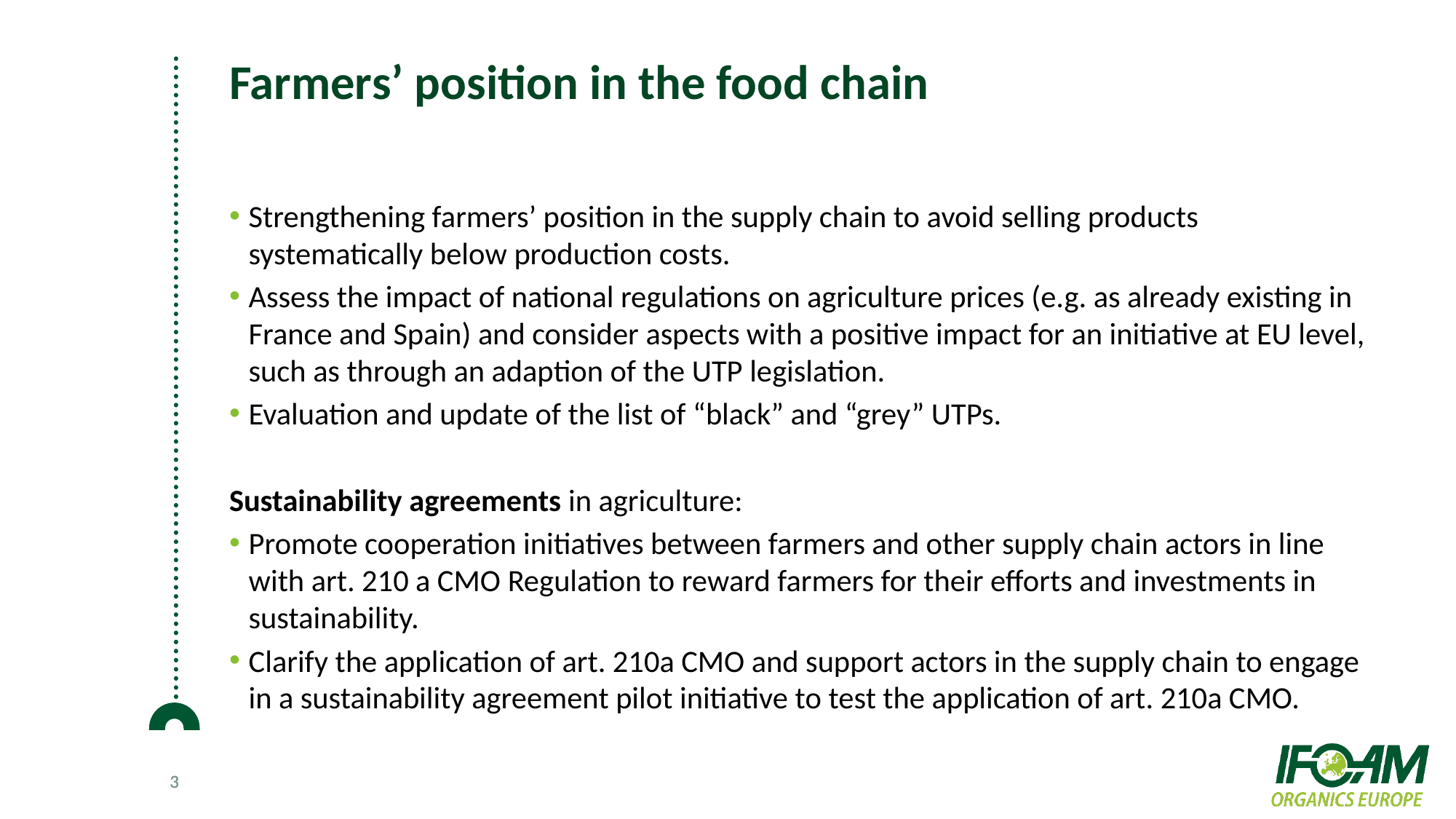

# Farmers’ position in the food chain
Strengthening farmers’ position in the supply chain to avoid selling products systematically below production costs.
Assess the impact of national regulations on agriculture prices (e.g. as already existing in France and Spain) and consider aspects with a positive impact for an initiative at EU level, such as through an adaption of the UTP legislation.
Evaluation and update of the list of “black” and “grey” UTPs.

Sustainability agreements in agriculture:
Promote cooperation initiatives between farmers and other supply chain actors in line with art. 210 a CMO Regulation to reward farmers for their efforts and investments in sustainability.
Clarify the application of art. 210a CMO and support actors in the supply chain to engage in a sustainability agreement pilot initiative to test the application of art. 210a CMO.

3